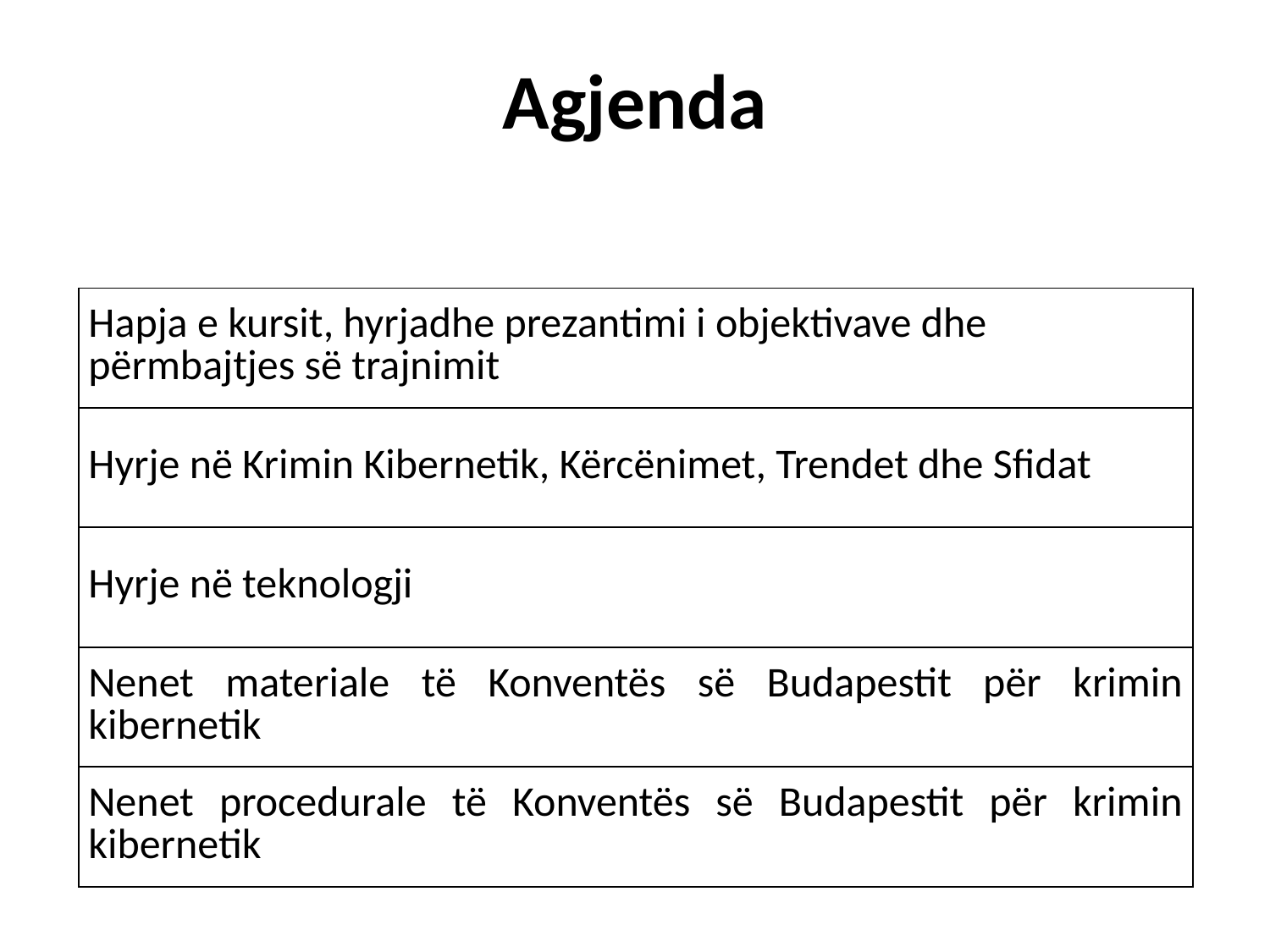

# Agjenda
| Hapja e kursit, hyrjadhe prezantimi i objektivave dhe përmbajtjes së trajnimit |
| --- |
| Hyrje në Krimin Kibernetik, Kërcënimet, Trendet dhe Sfidat |
| Hyrje në teknologji |
| Nenet materiale të Konventës së Budapestit për krimin kibernetik |
| Nenet procedurale të Konventës së Budapestit për krimin kibernetik |